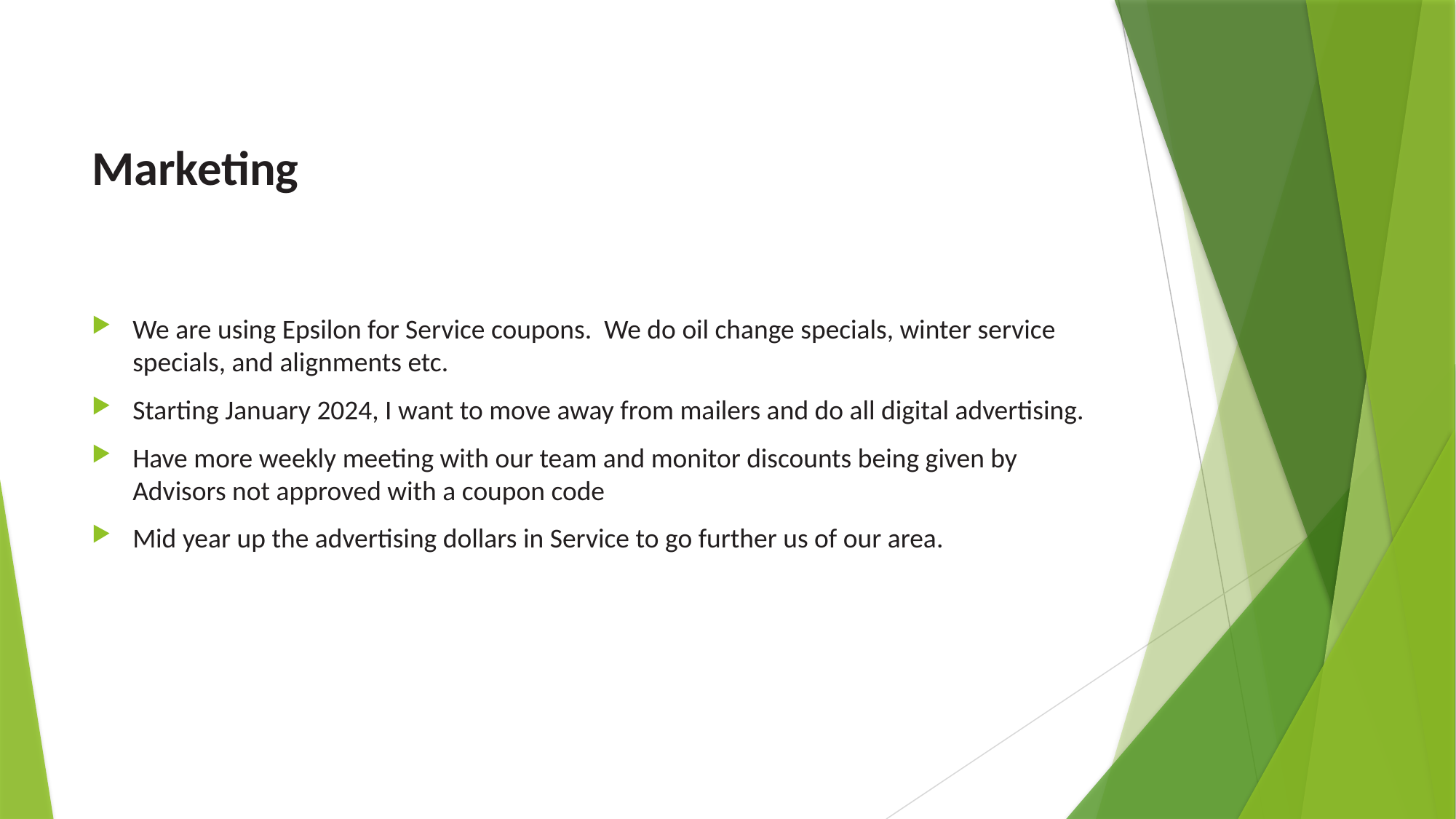

# Marketing

We are using Epsilon for Service coupons.  We do oil change specials, winter service specials, and alignments etc.
Starting January 2024, I want to move away from mailers and do all digital advertising.
Have more weekly meeting with our team and monitor discounts being given by Advisors not approved with a coupon code
Mid year up the advertising dollars in Service to go further us of our area.